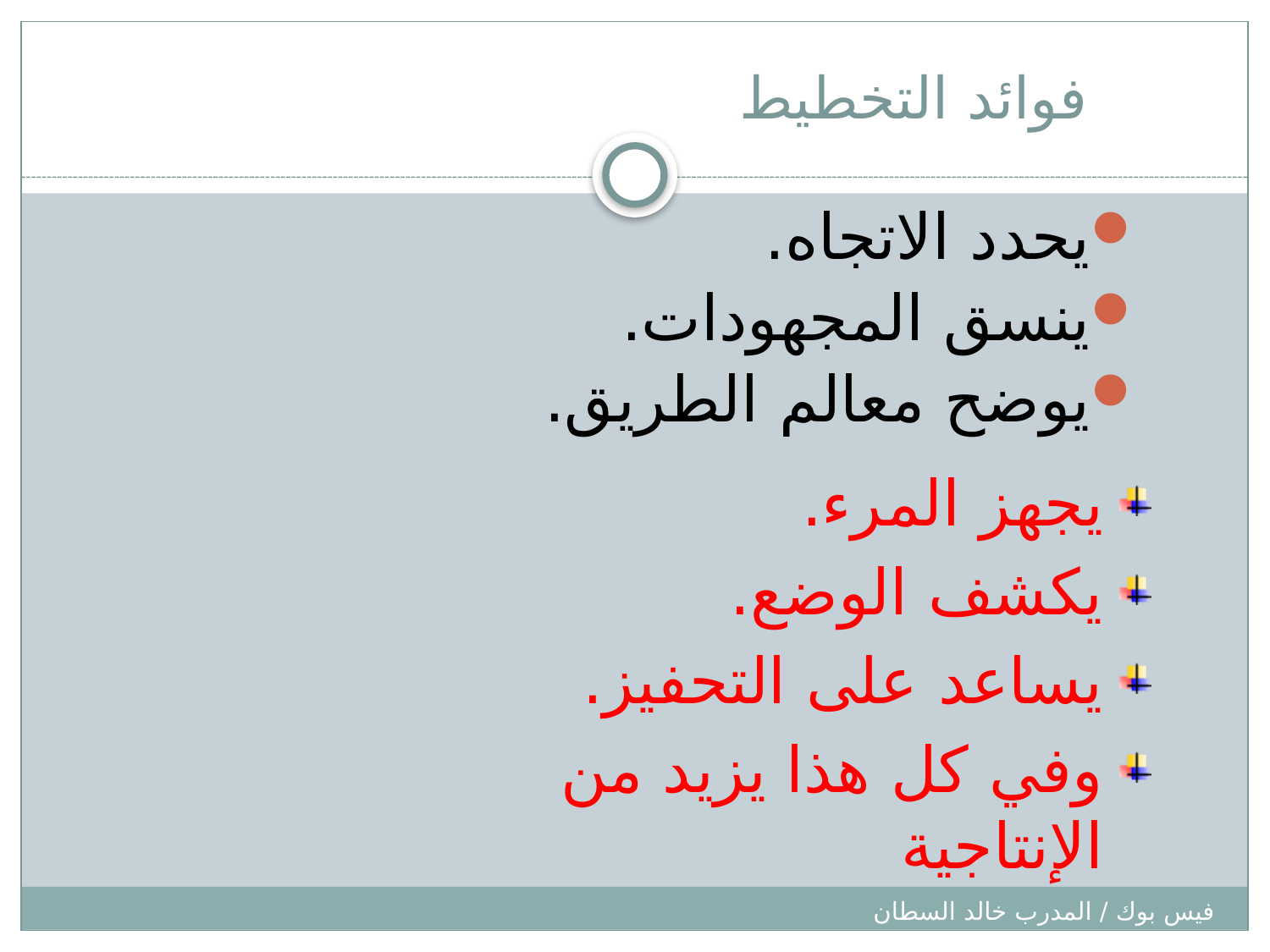

# فوائد التخطيط
يحدد الاتجاه.
ينسق المجهودات.
يوضح معالم الطريق.
يجهز المرء.
يكشف الوضع.
يساعد على التحفيز.
وفي كل هذا يزيد من الإنتاجية
فيس بوك / المدرب خالد السطان abuwlla@hotmail.com